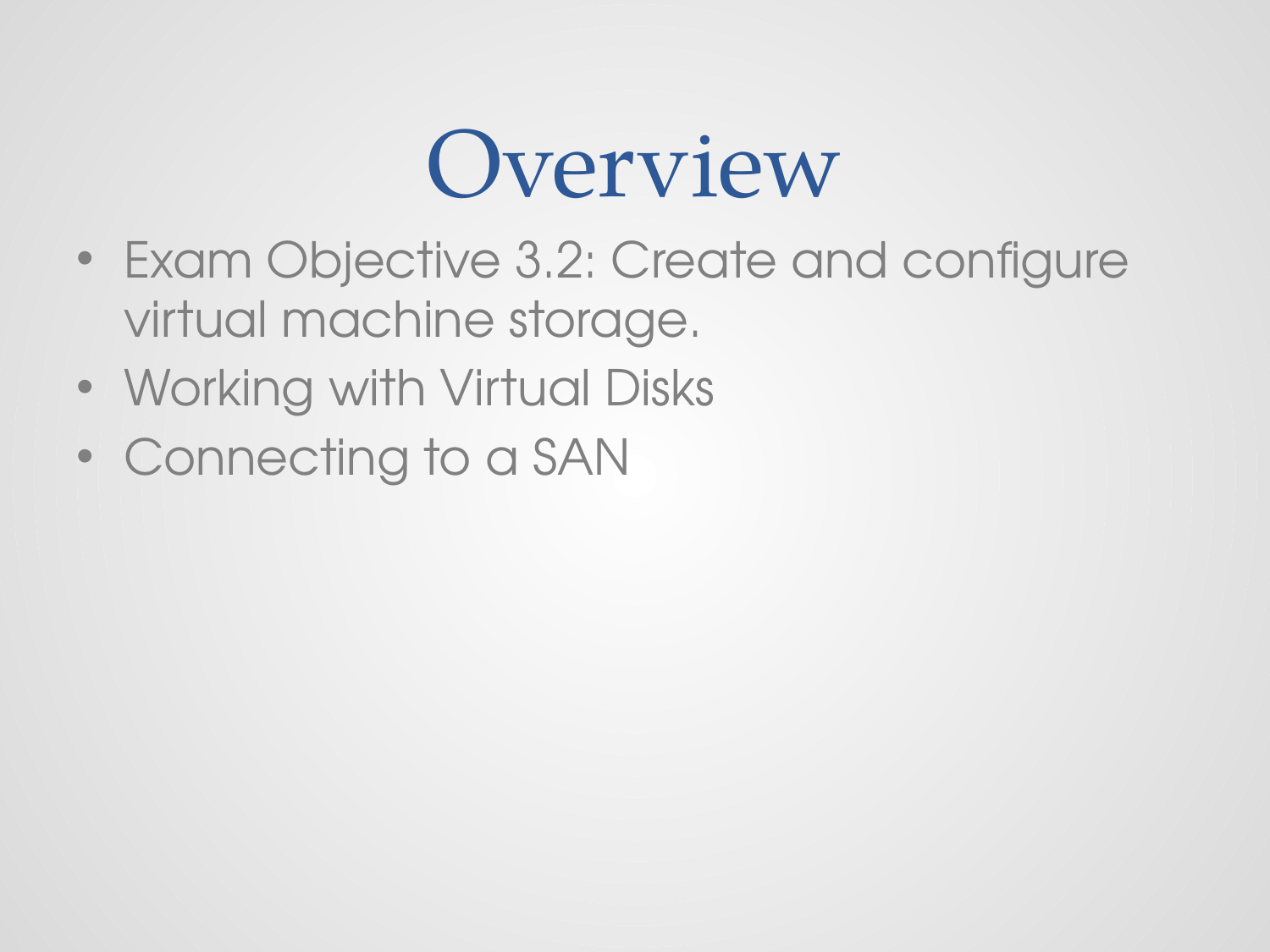

# Overview
Exam Objective 3.2: Create and configure virtual machine storage.
Working with Virtual Disks
Connecting to a SAN
© 2013 John Wiley & Sons, Inc.
2